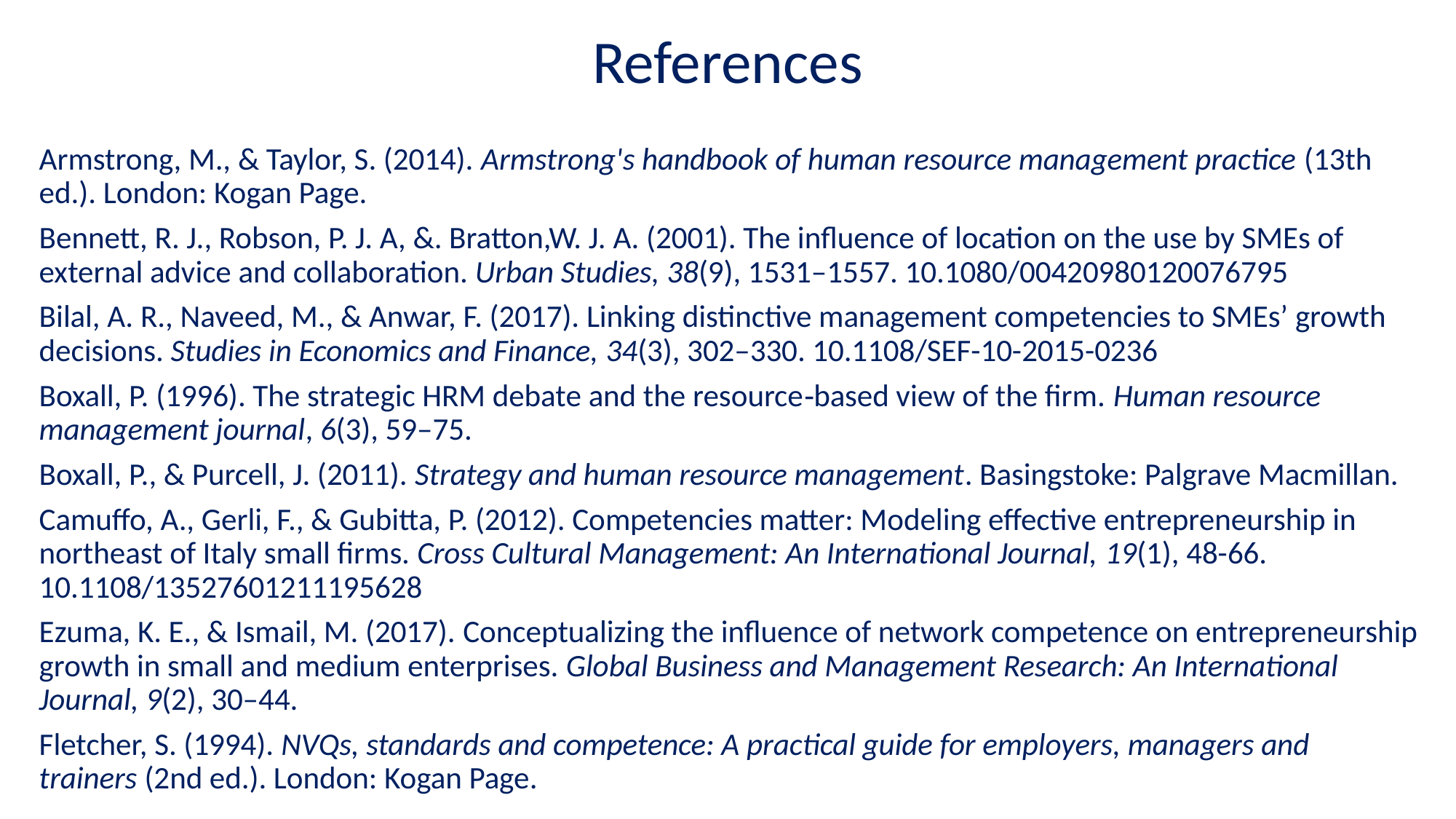

# References
Armstrong, M., & Taylor, S. (2014). Armstrong's handbook of human resource management practice (13th ed.). London: Kogan Page.
Bennett, R. J., Robson, P. J. A, &. Bratton,W. J. A. (2001). The influence of location on the use by SMEs of external advice and collaboration. Urban Studies, 38(9), 1531–1557. 10.1080/00420980120076795
Bilal, A. R., Naveed, M., & Anwar, F. (2017). Linking distinctive management competencies to SMEs’ growth decisions. Studies in Economics and Finance, 34(3), 302–330. 10.1108/SEF-10-2015-0236
Boxall, P. (1996). The strategic HRM debate and the resource‐based view of the firm. Human resource management journal, 6(3), 59–75.
Boxall, P., & Purcell, J. (2011). Strategy and human resource management. Basingstoke: Palgrave Macmillan.
Camuffo, A., Gerli, F., & Gubitta, P. (2012). Competencies matter: Modeling effective entrepreneurship in northeast of Italy small firms. Cross Cultural Management: An International Journal, 19(1), 48-66. 10.1108/13527601211195628
Ezuma, K. E., & Ismail, M. (2017). Conceptualizing the influence of network competence on entrepreneurship growth in small and medium enterprises. Global Business and Management Research: An International Journal, 9(2), 30–44.
Fletcher, S. (1994). NVQs, standards and competence: A practical guide for employers, managers and trainers (2nd ed.). London: Kogan Page.